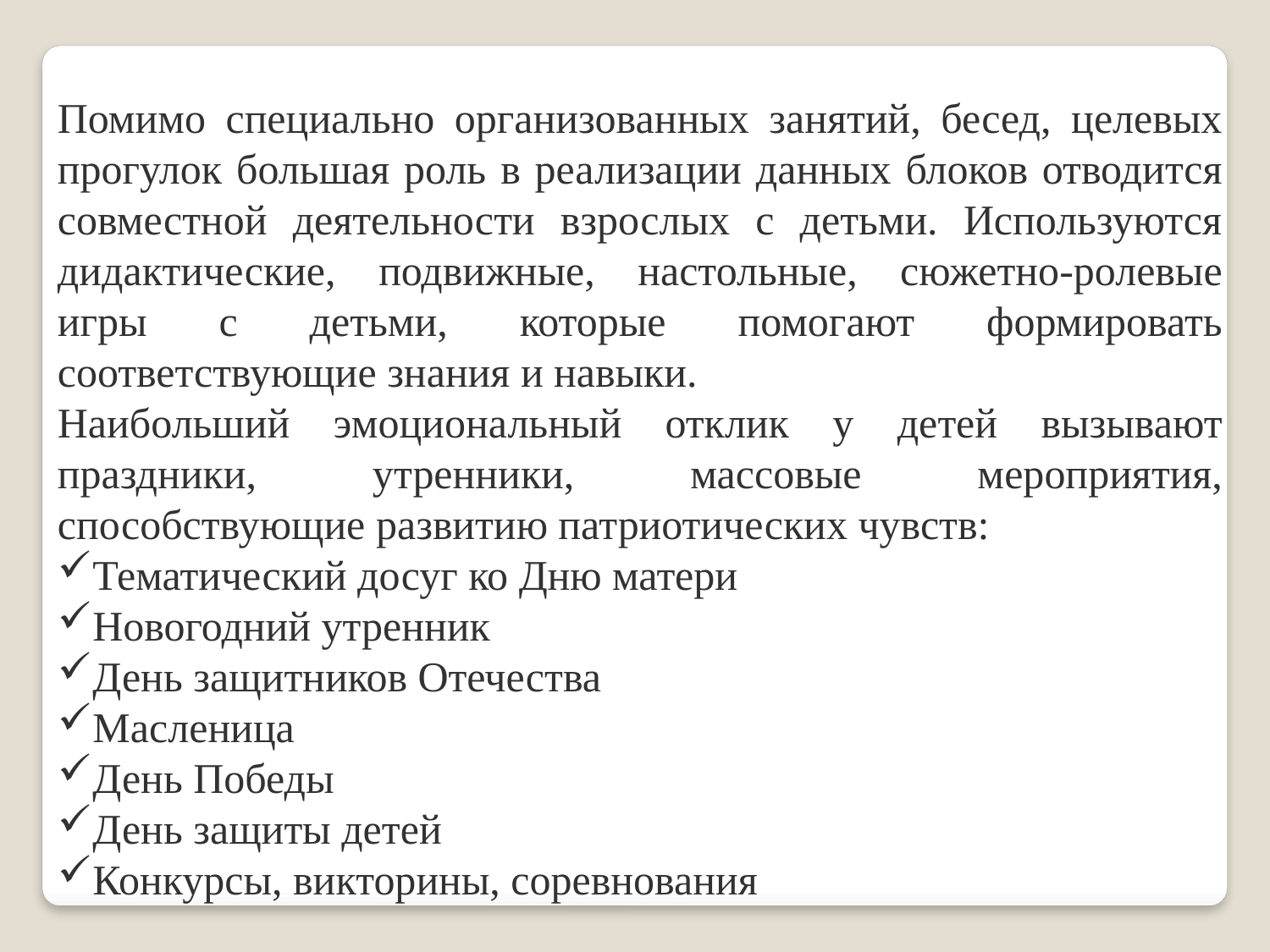

Помимо специально организованных занятий, бесед, целевых прогулок большая роль в реализации данных блоков отводится совместной деятельности взрослых с детьми. Используются дидактические, подвижные, настольные, сюжетно-ролевые игры с детьми, которые помогают формировать соответствующие знания и навыки.
Наибольший эмоциональный отклик у детей вызывают праздники, утренники, массовые мероприятия, способствующие развитию патриотических чувств:
Тематический досуг ко Дню матери
Новогодний утренник
День защитников Отечества
Масленица
День Победы
День защиты детей
Конкурсы, викторины, соревнования